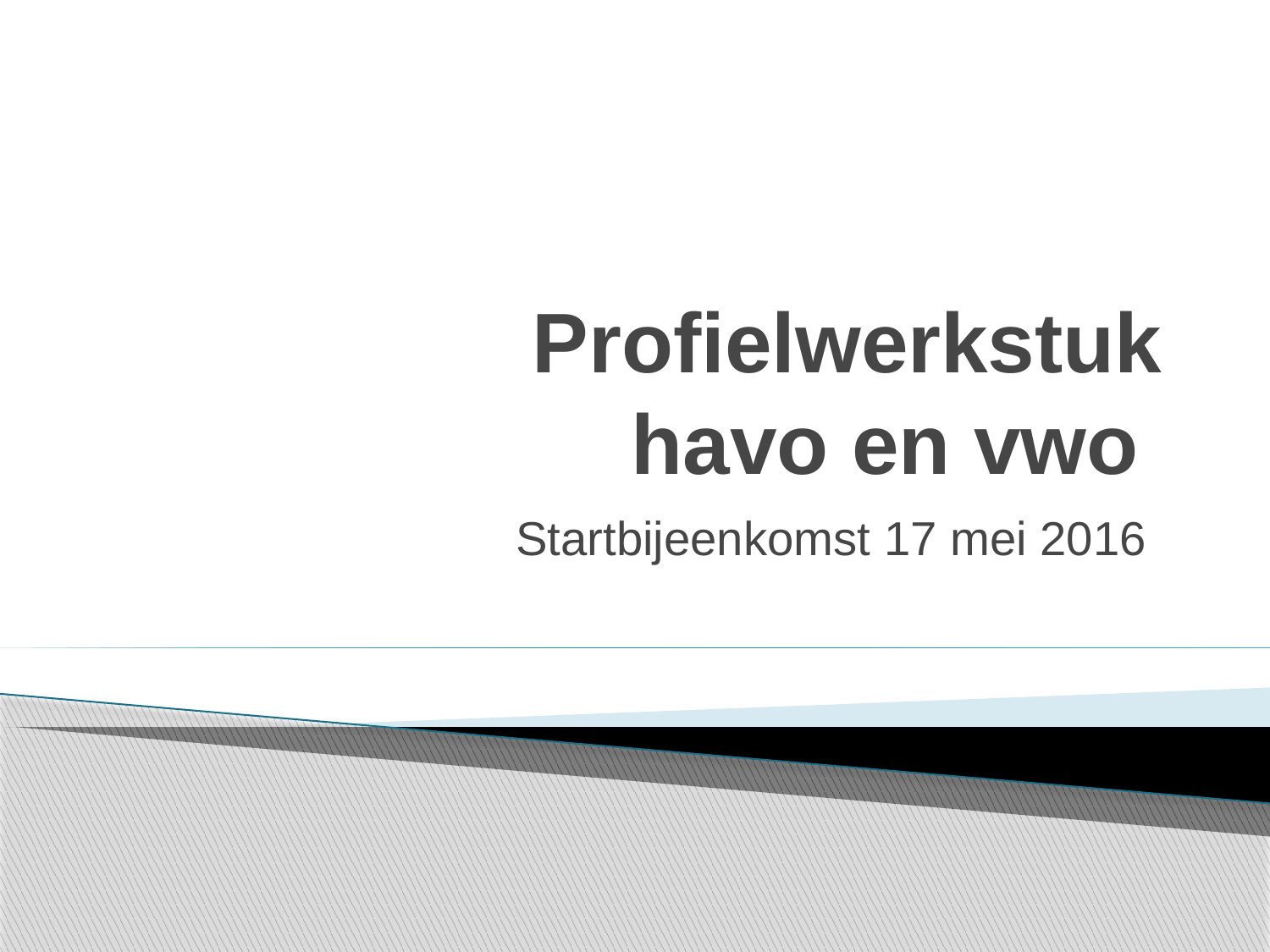

# Profielwerkstuk havo en vwo
Startbijeenkomst 17 mei 2016